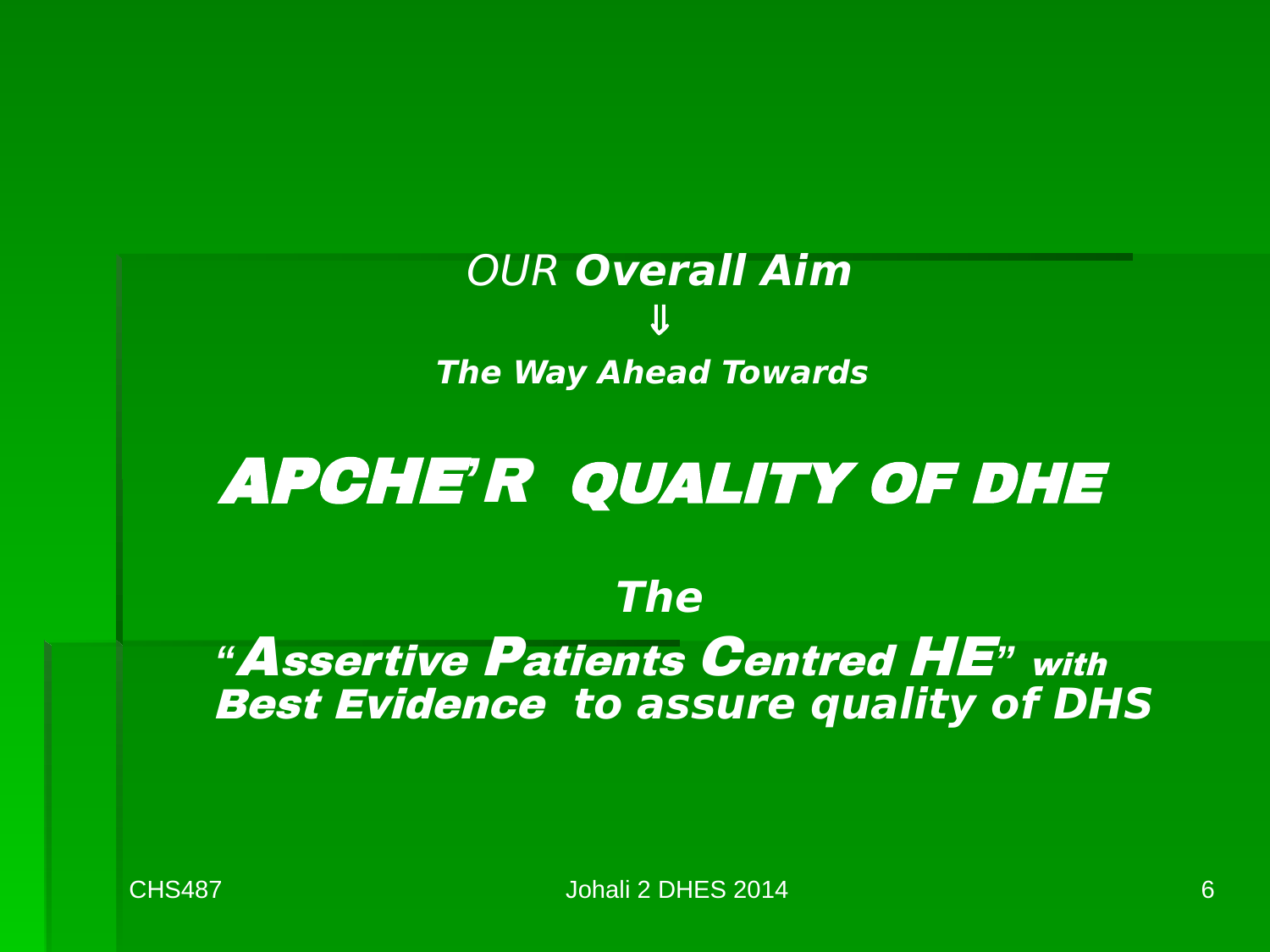

OUR Overall Aim
⇓
The Way Ahead Towards

APCHE’R  QUALITY OF DHE

 The
“Assertive Patients Centred HE” with Best Evidence  to assure quality of DHS
CHS487
Johali 2 DHES 2014
6